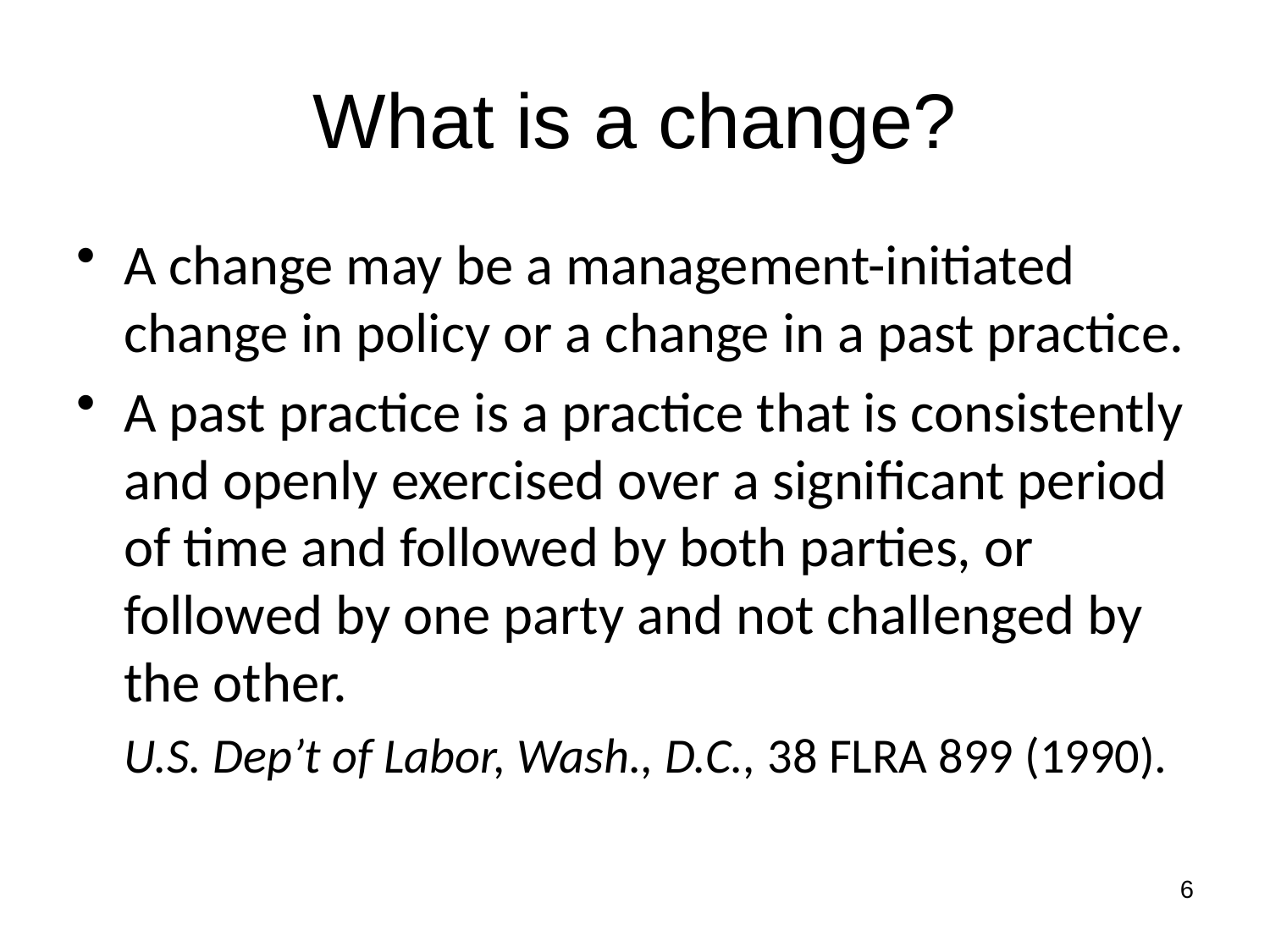

# What is a change?
A change may be a management-initiated change in policy or a change in a past practice.
A past practice is a practice that is consistently and openly exercised over a significant period of time and followed by both parties, or followed by one party and not challenged by the other.
	U.S. Dep’t of Labor, Wash., D.C., 38 FLRA 899 (1990).

6